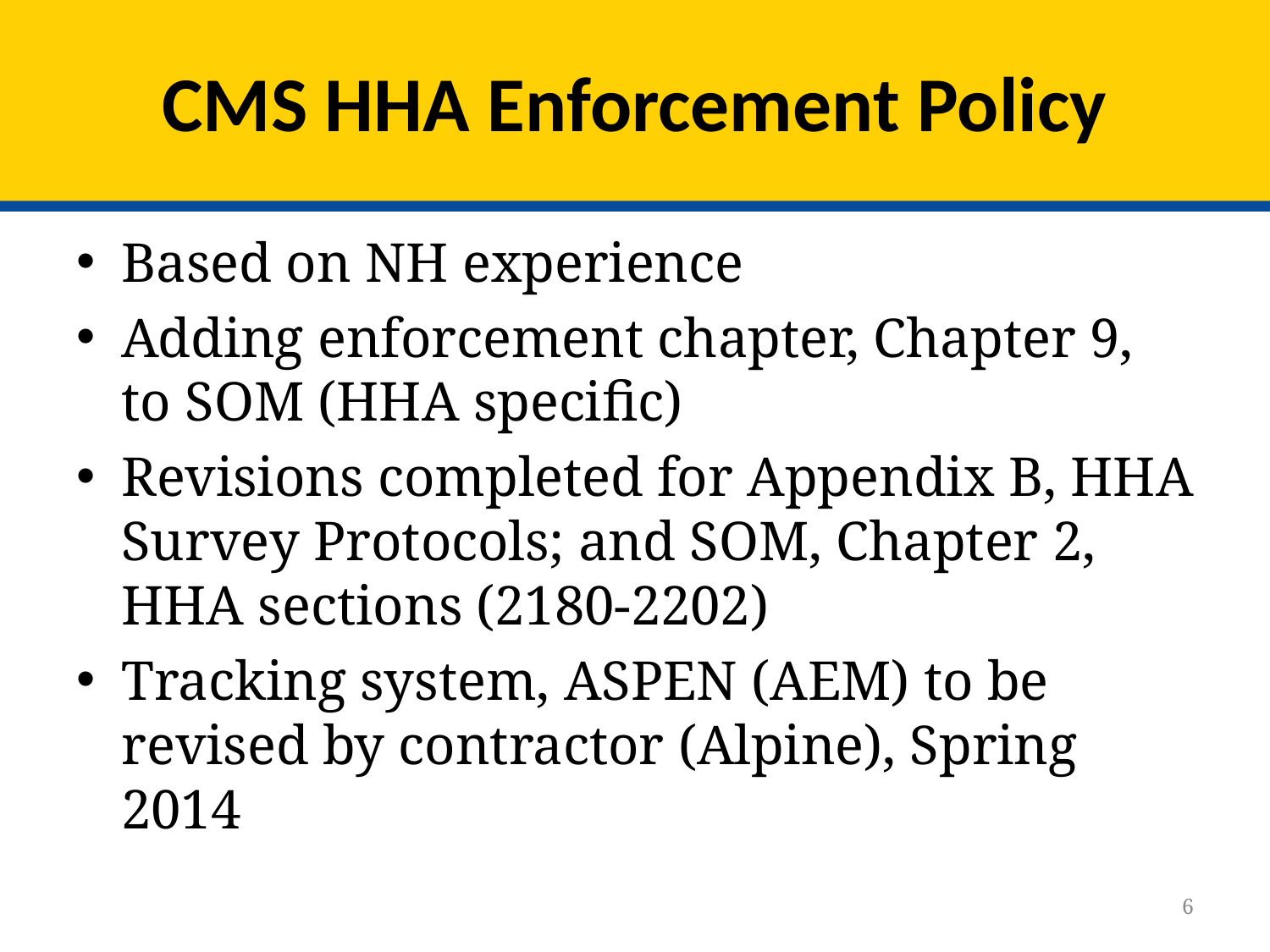

# CMS HHA Enforcement Policy
Based on NH experience
Adding enforcement chapter, Chapter 9, to SOM (HHA specific)
Revisions completed for Appendix B, HHA Survey Protocols; and SOM, Chapter 2, HHA sections (2180-2202)
Tracking system, ASPEN (AEM) to be revised by contractor (Alpine), Spring 2014
6